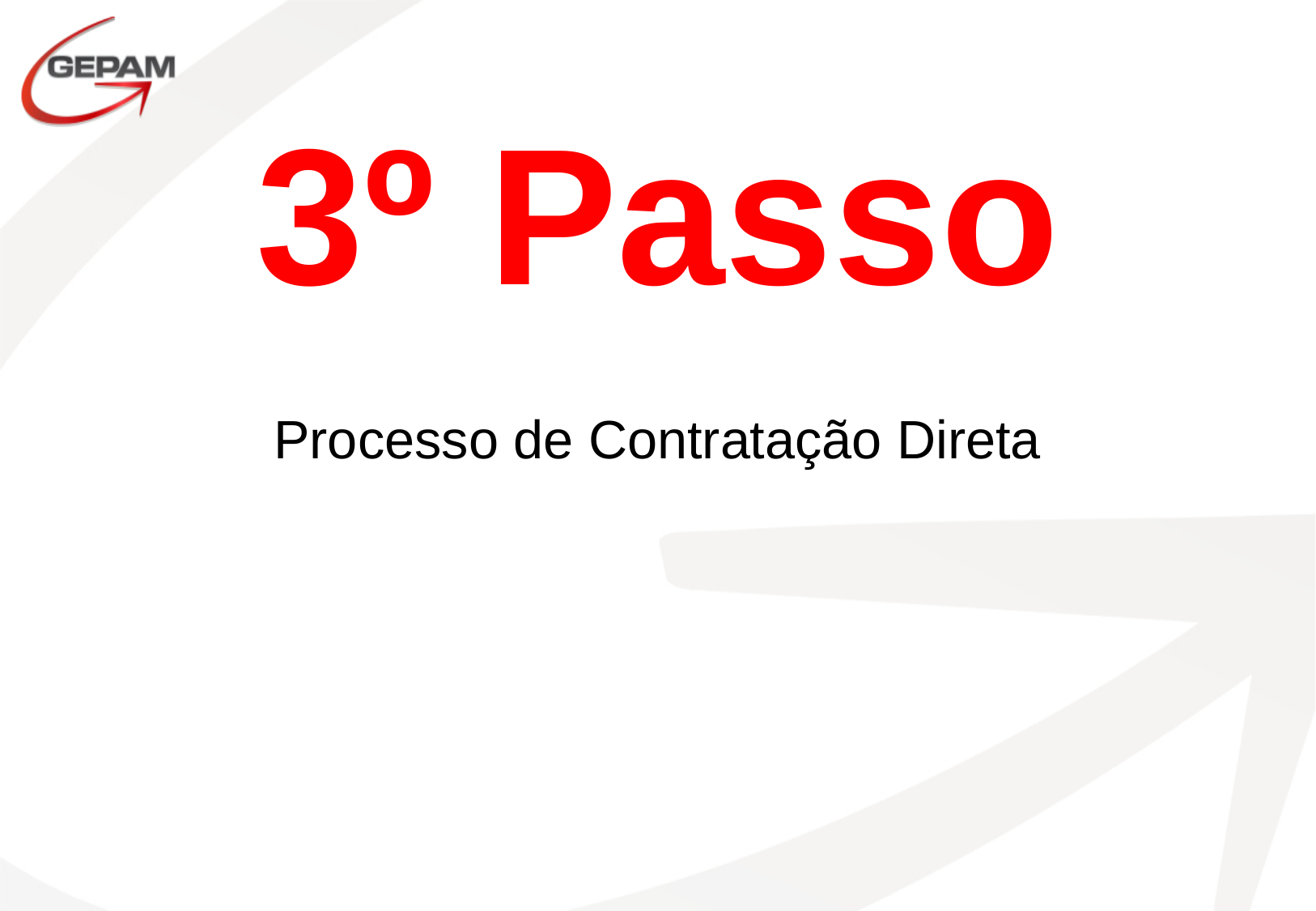

# 3º Passo
Processo de Contratação Direta